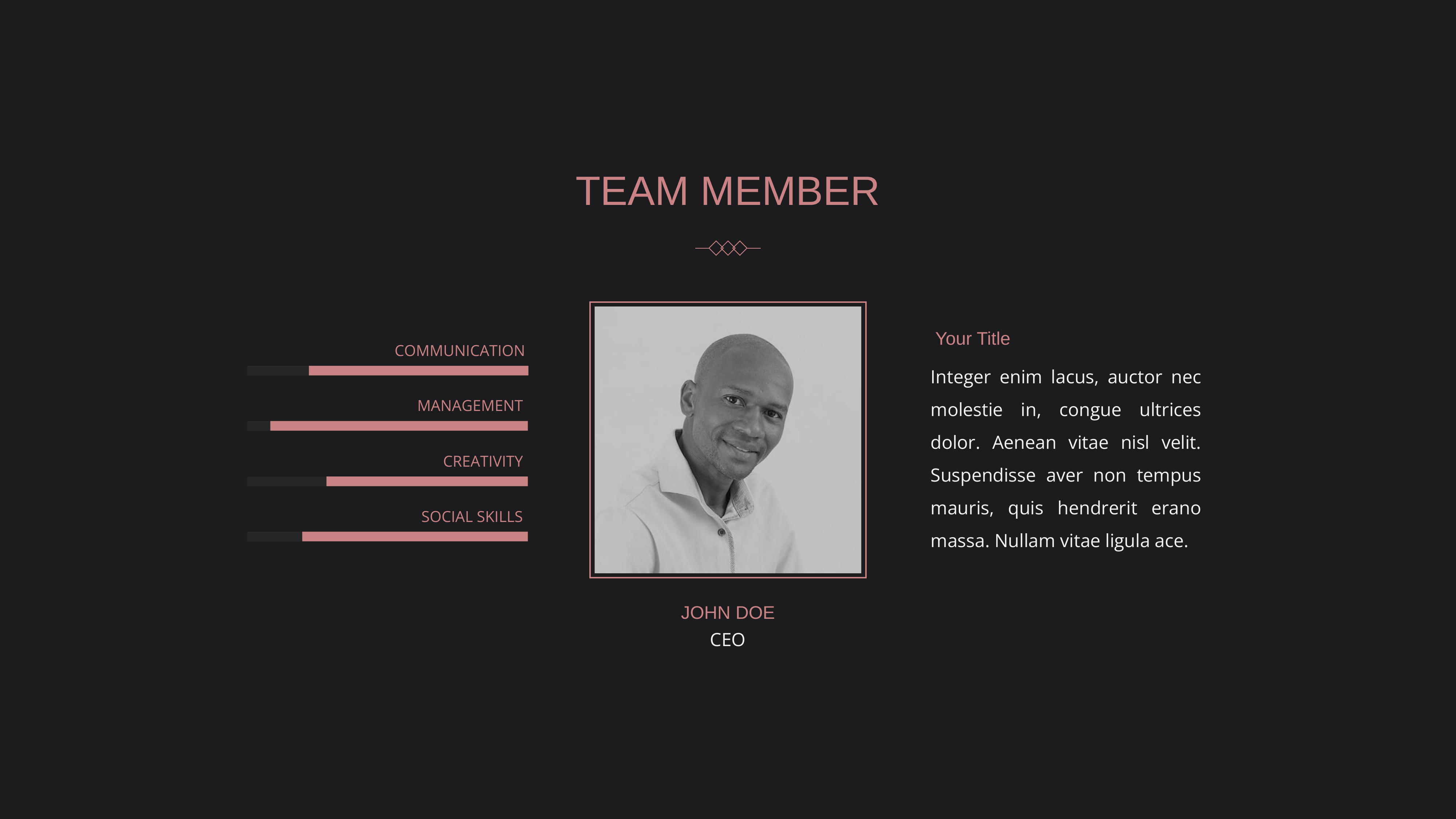

TEAM MEMBER

Your Title
COMMUNICATION
Integer enim lacus, auctor nec molestie in, congue ultrices dolor. Aenean vitae nisl velit. Suspendisse aver non tempus mauris, quis hendrerit erano massa. Nullam vitae ligula ace.

MANAGEMENT

CREATIVITY

SOCIAL SKILLS

JOHN DOE
CEO